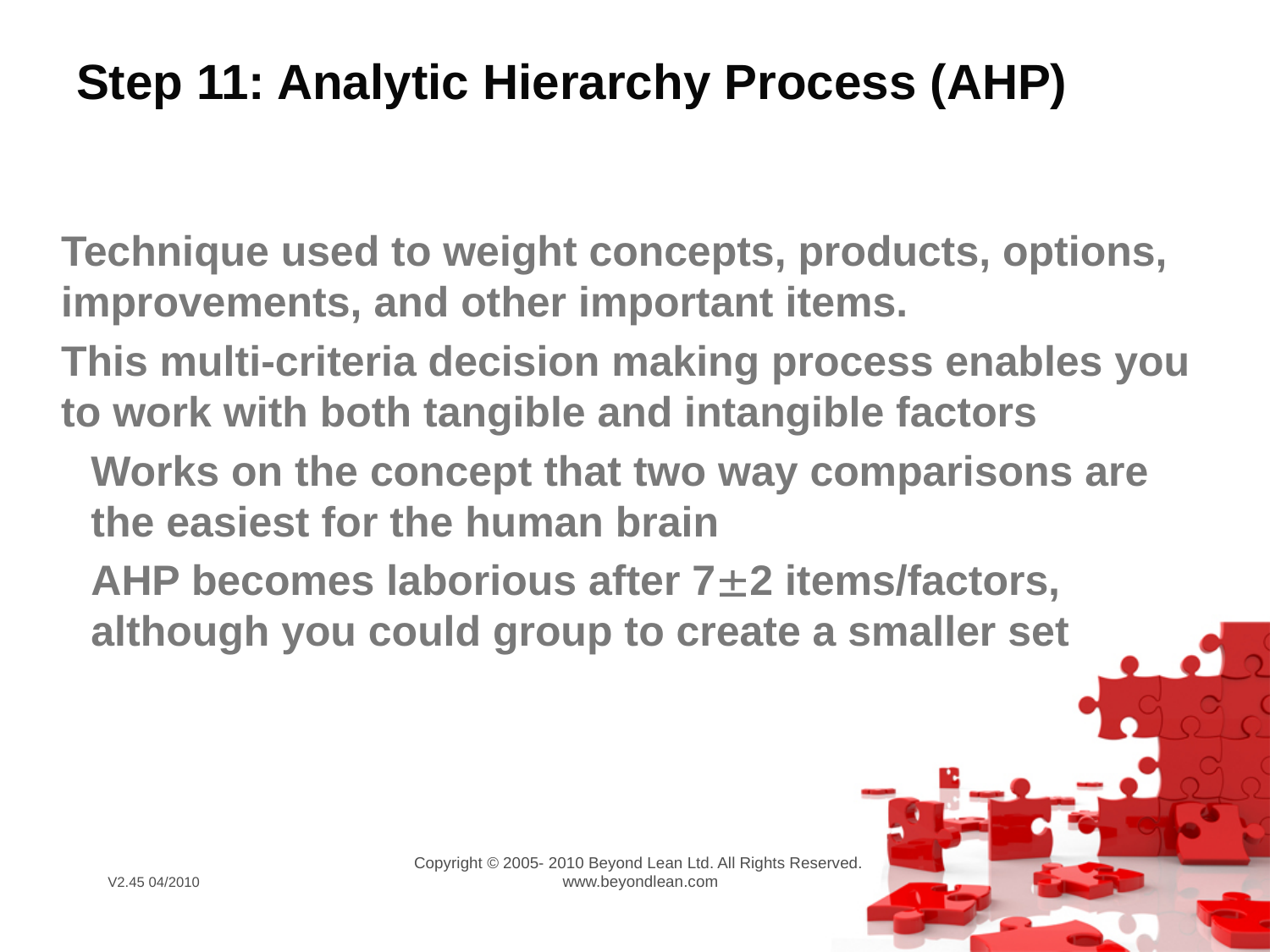

# Step 11: Analytic Hierarchy Process (AHP)
Technique used to weight concepts, products, options, improvements, and other important items.
This multi-criteria decision making process enables you to work with both tangible and intangible factors
Works on the concept that two way comparisons are the easiest for the human brain
AHP becomes laborious after 7±2 items/factors, although you could group to create a smaller set